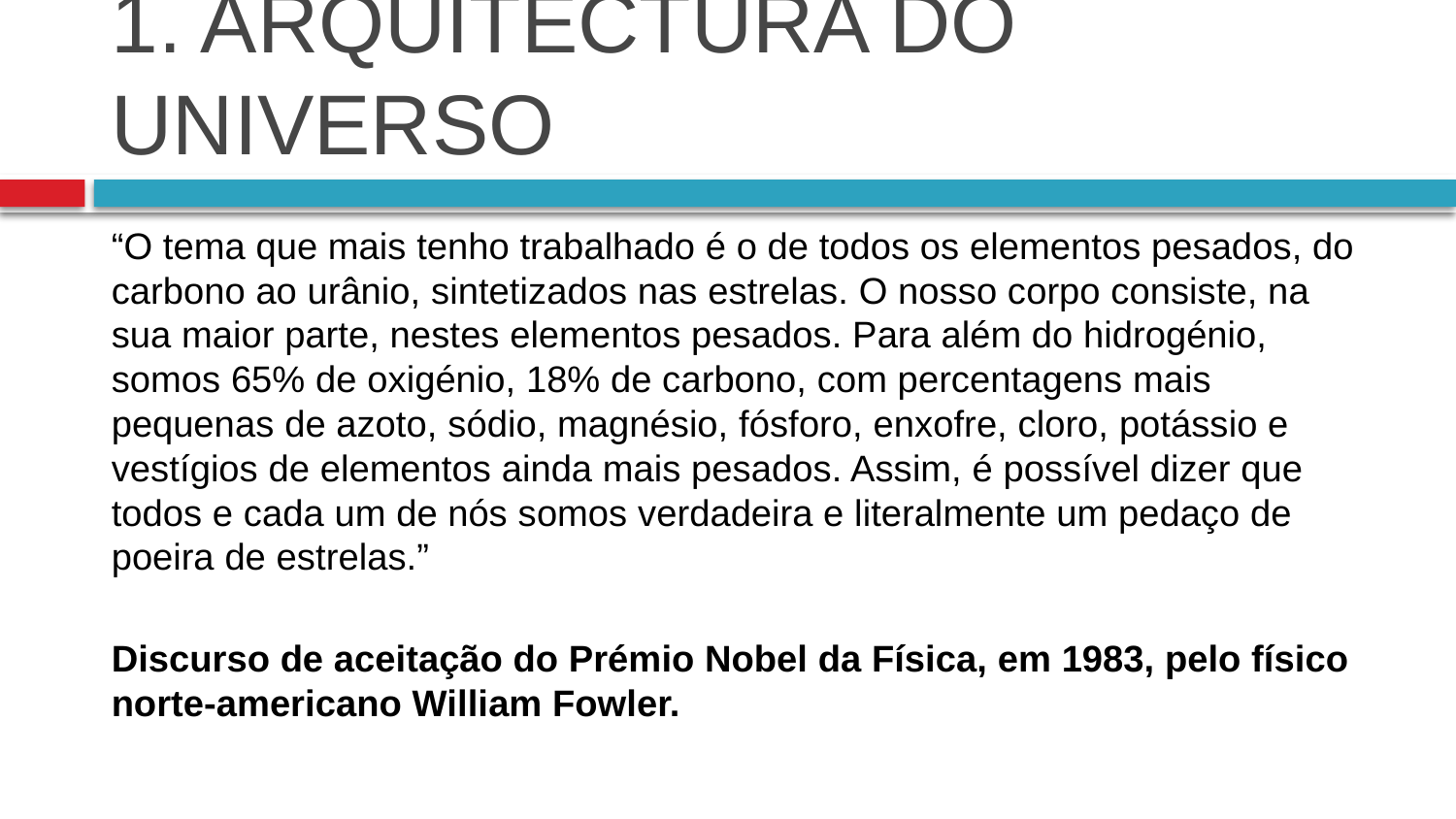

# 1. ARQUITECTURA DO UNIVERSO
“O tema que mais tenho trabalhado é o de todos os elementos pesados, do carbono ao urânio, sintetizados nas estrelas. O nosso corpo consiste, na sua maior parte, nestes elementos pesados. Para além do hidrogénio, somos 65% de oxigénio, 18% de carbono, com percentagens mais pequenas de azoto, sódio, magnésio, fósforo, enxofre, cloro, potássio e vestígios de elementos ainda mais pesados. Assim, é possível dizer que todos e cada um de nós somos verdadeira e literalmente um pedaço de poeira de estrelas.”

Discurso de aceitação do Prémio Nobel da Física, em 1983, pelo físico norte-americano William Fowler.